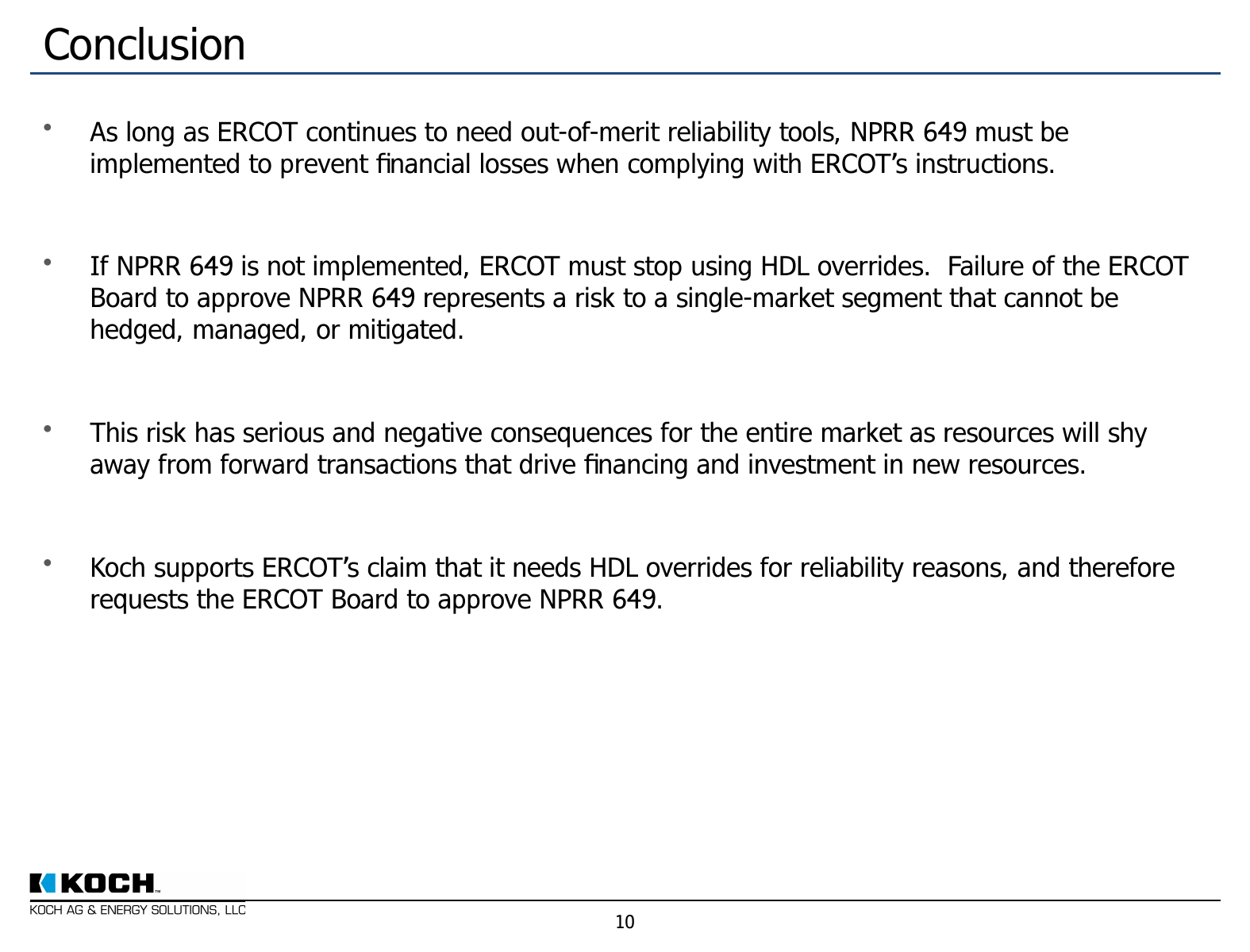

# Conclusion
As long as ERCOT continues to need out-of-merit reliability tools, NPRR 649 must be implemented to prevent financial losses when complying with ERCOT’s instructions.

If NPRR 649 is not implemented, ERCOT must stop using HDL overrides.  Failure of the ERCOT Board to approve NPRR 649 represents a risk to a single-market segment that cannot be hedged, managed, or mitigated.

This risk has serious and negative consequences for the entire market as resources will shy away from forward transactions that drive financing and investment in new resources.

Koch supports ERCOT’s claim that it needs HDL overrides for reliability reasons, and therefore requests the ERCOT Board to approve NPRR 649.

10